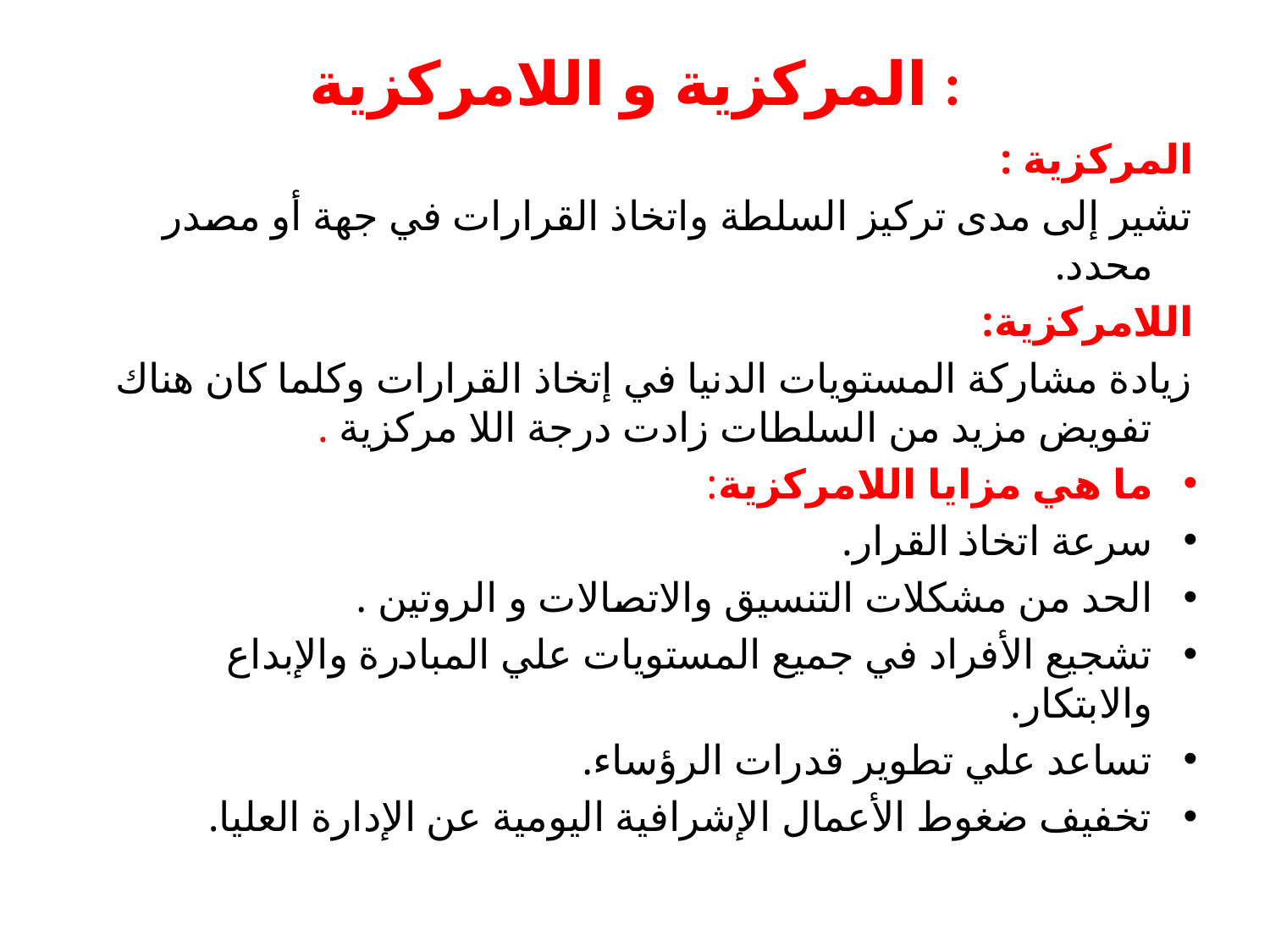

# المركزية و اللامركزية :
المركزية :
تشير إلى مدى تركيز السلطة واتخاذ القرارات في جهة أو مصدر محدد.
اللامركزية:
زيادة مشاركة المستويات الدنيا في إتخاذ القرارات وكلما كان هناك تفويض مزيد من السلطات زادت درجة اللا مركزية .
ما هي مزايا اللامركزية:
سرعة اتخاذ القرار.
الحد من مشكلات التنسيق والاتصالات و الروتين .
تشجيع الأفراد في جميع المستويات علي المبادرة والإبداع والابتكار.
تساعد علي تطوير قدرات الرؤساء.
تخفيف ضغوط الأعمال الإشرافية اليومية عن الإدارة العليا.